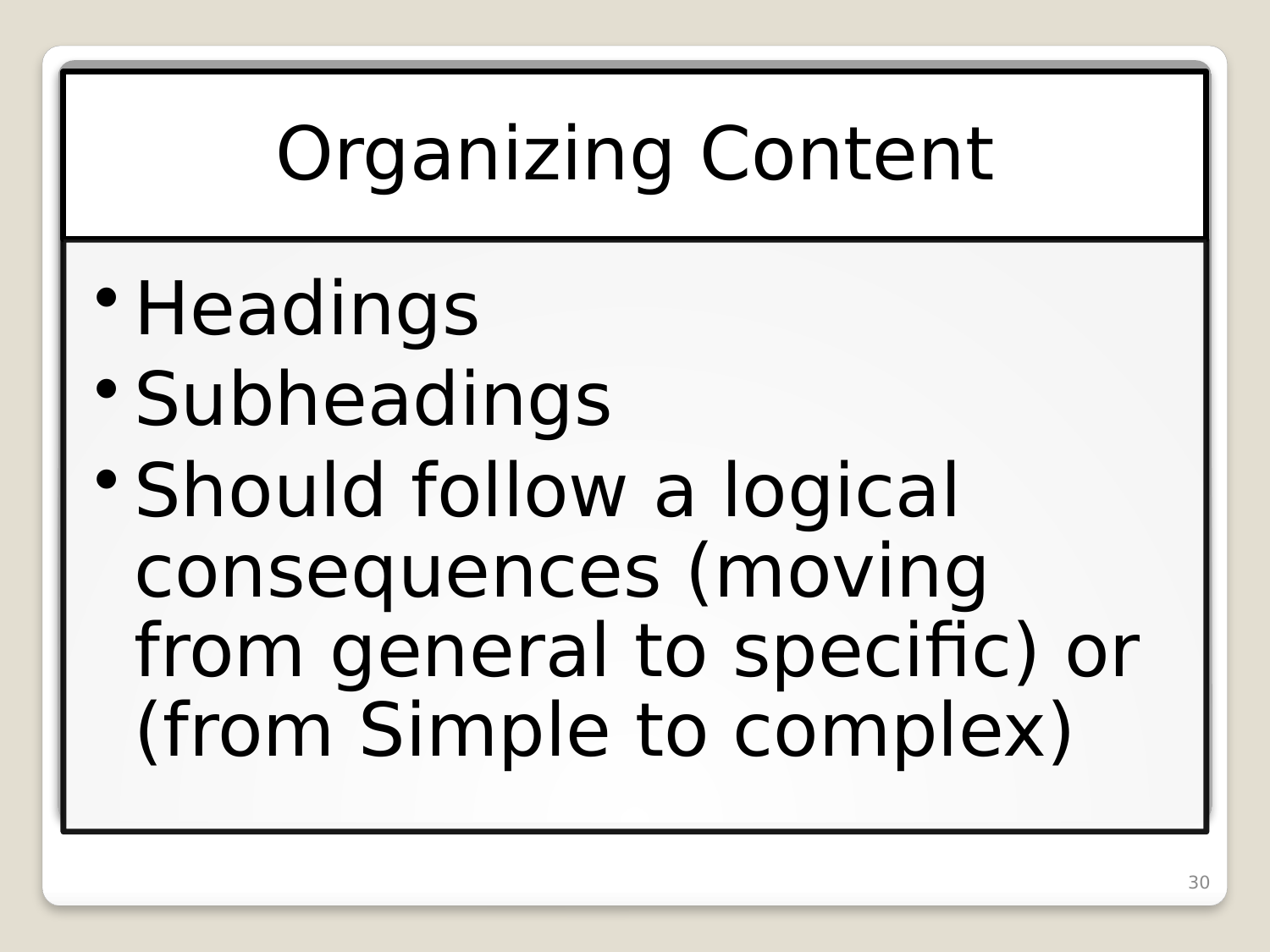

Organizing Content
Headings
Subheadings
Should follow a logical consequences (moving from general to specific) or (from Simple to complex)
30